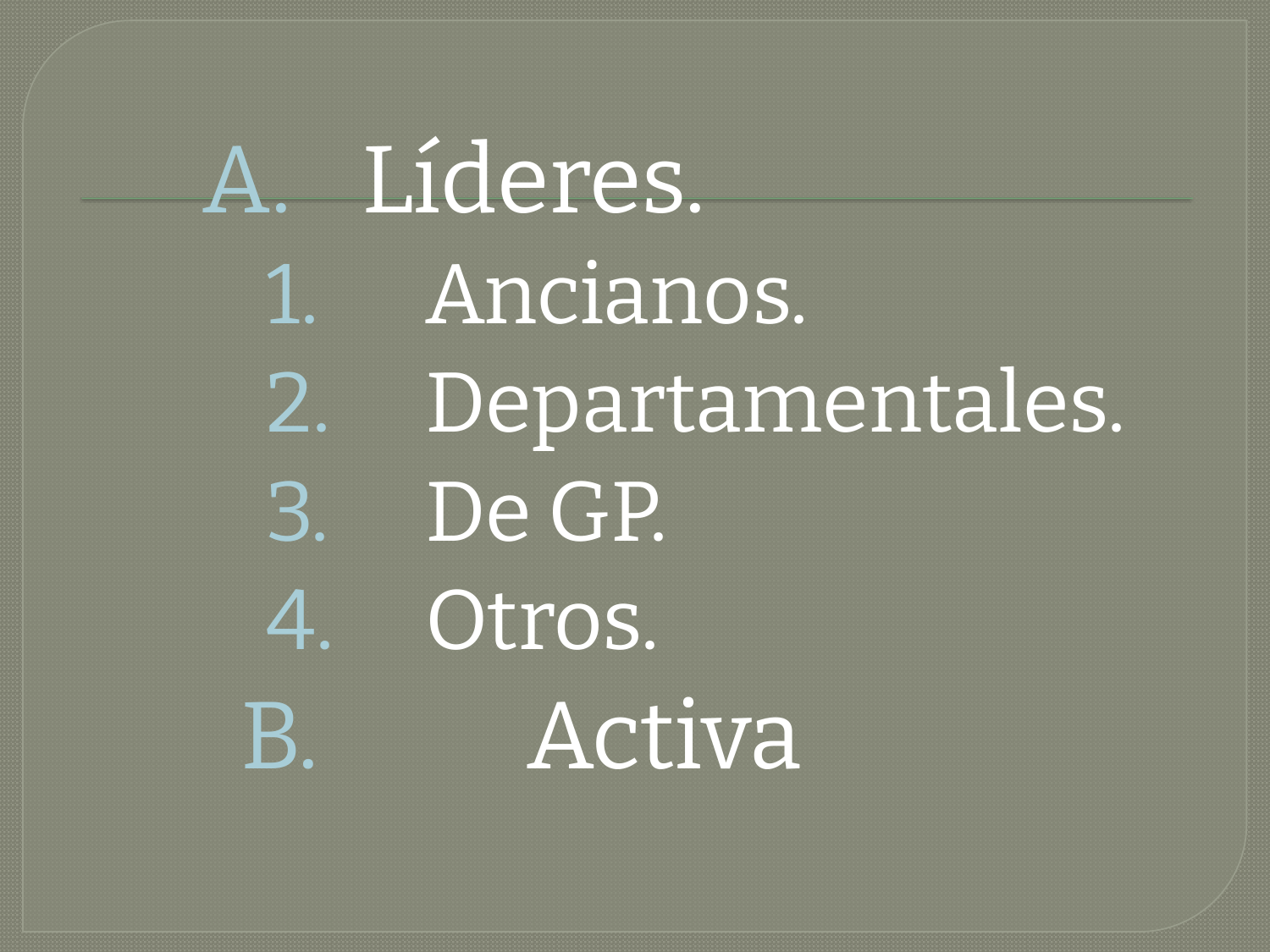

Líderes.
Ancianos.
Departamentales.
De GP.
Otros.
	Activa